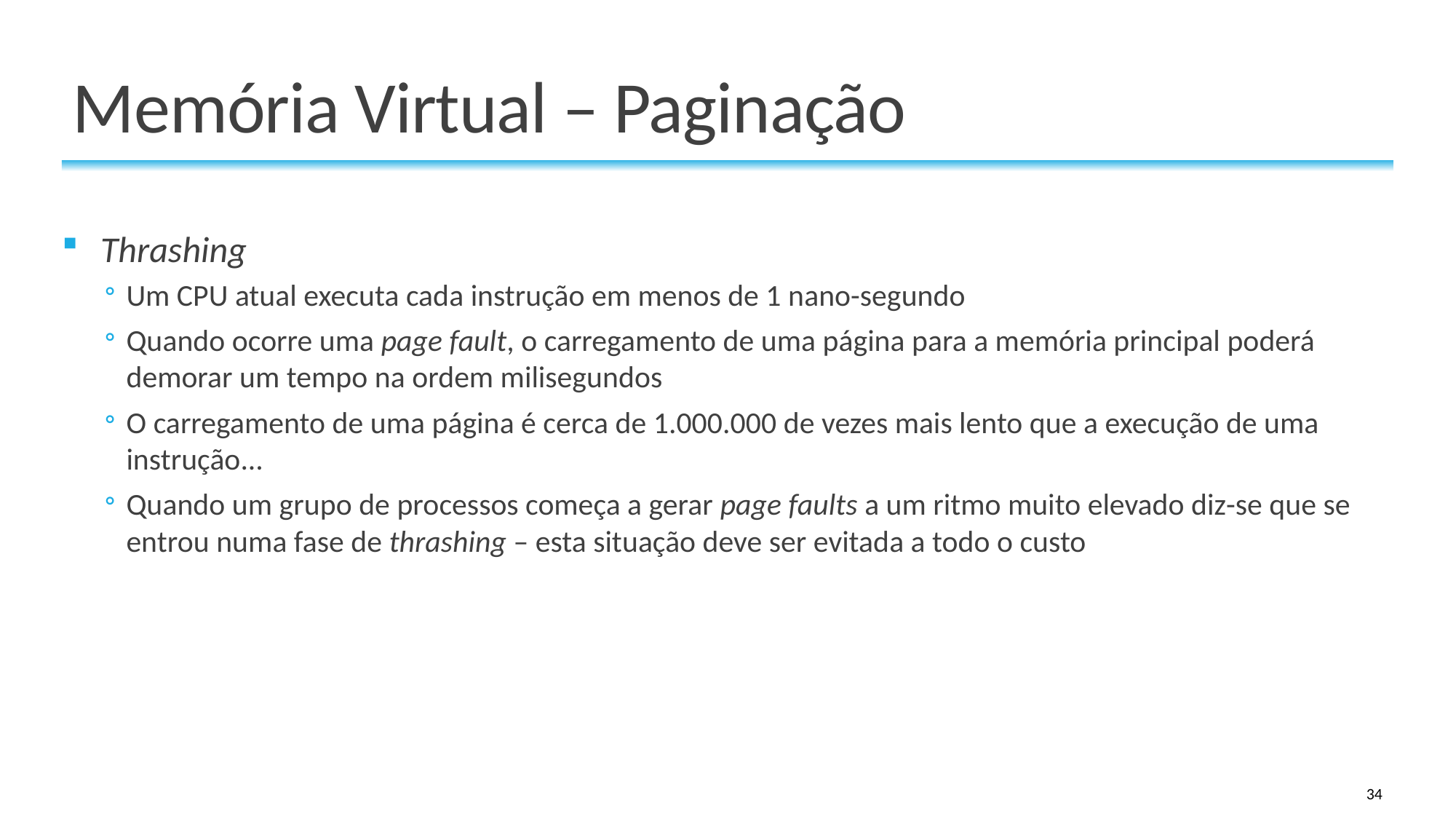

# Memória Virtual – Paginação
Thrashing
Um CPU atual executa cada instrução em menos de 1 nano-segundo
Quando ocorre uma page fault, o carregamento de uma página para a memória principal poderá demorar um tempo na ordem milisegundos
O carregamento de uma página é cerca de 1.000.000 de vezes mais lento que a execução de uma instrução...
Quando um grupo de processos começa a gerar page faults a um ritmo muito elevado diz-se que se entrou numa fase de thrashing – esta situação deve ser evitada a todo o custo
34